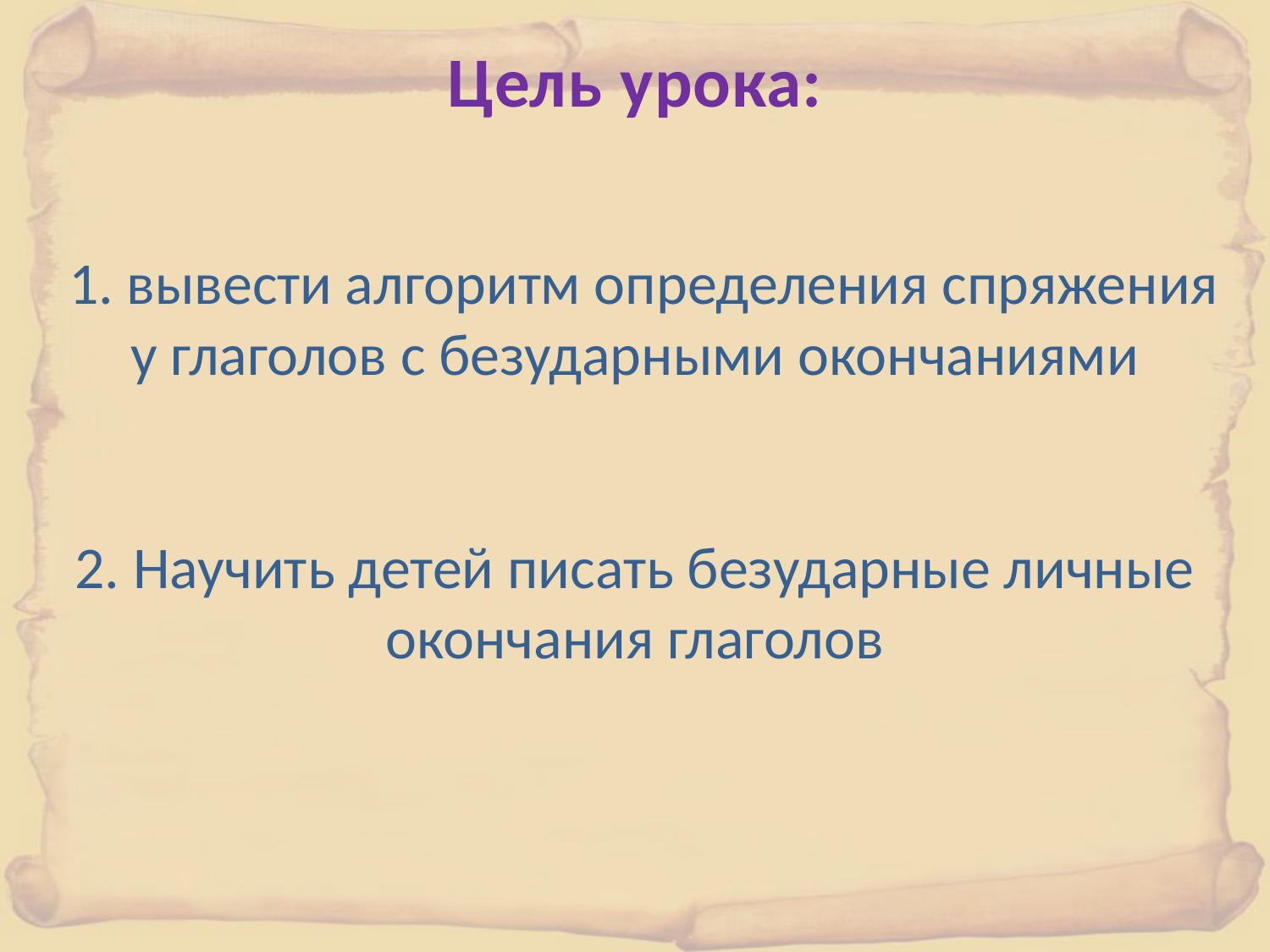

Цель урока:
# 1. вывести алгоритм определения спряжения у глаголов с безударными окончаниями 2. Научить детей писать безударные личные окончания глаголов